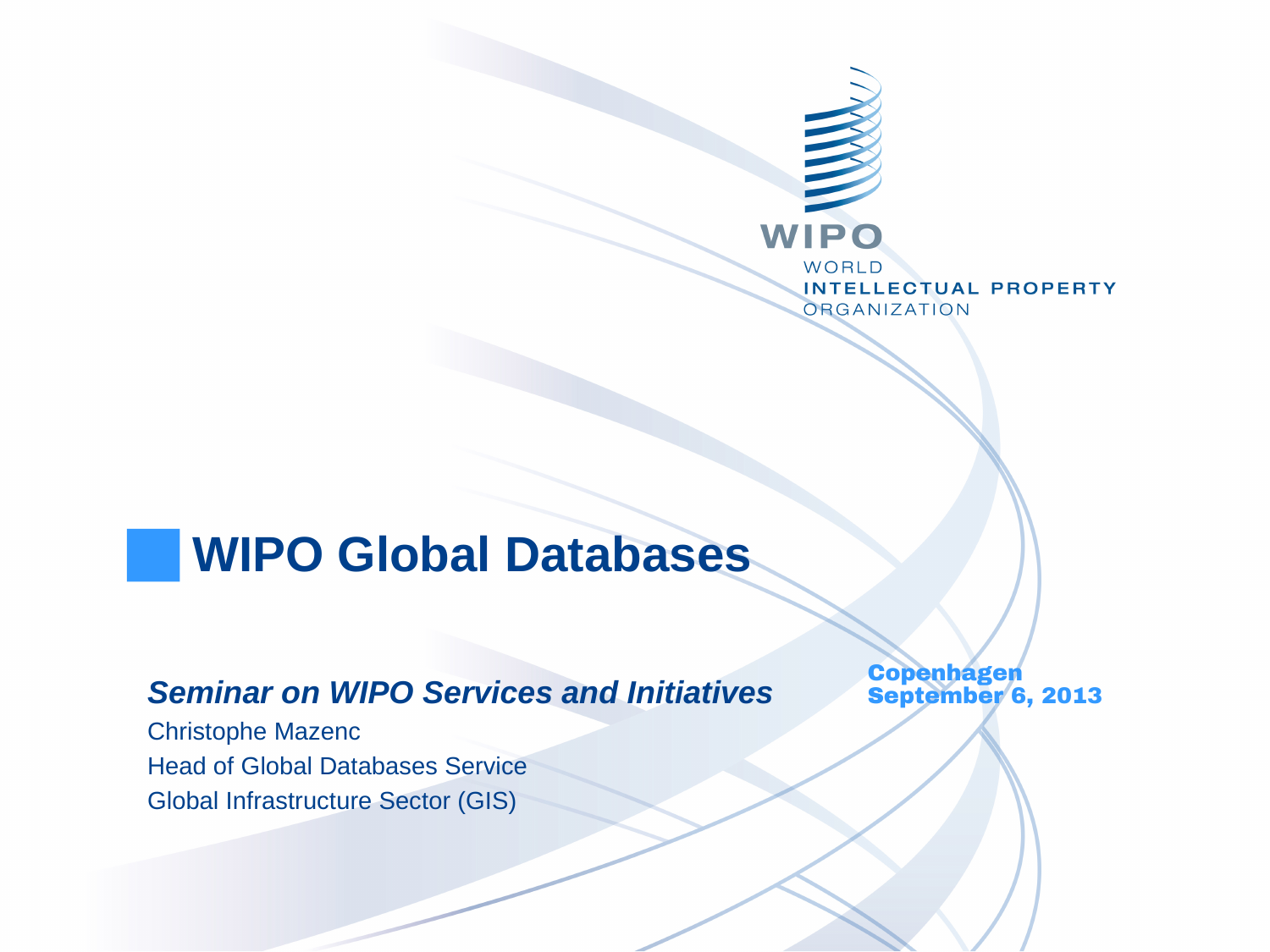

WIPO Global Databases

Seminar on WIPO Services and Initiatives
Christophe Mazenc
Head of Global Databases Service
Global Infrastructure Sector (GIS)
Copenhagen
September 6, 2013